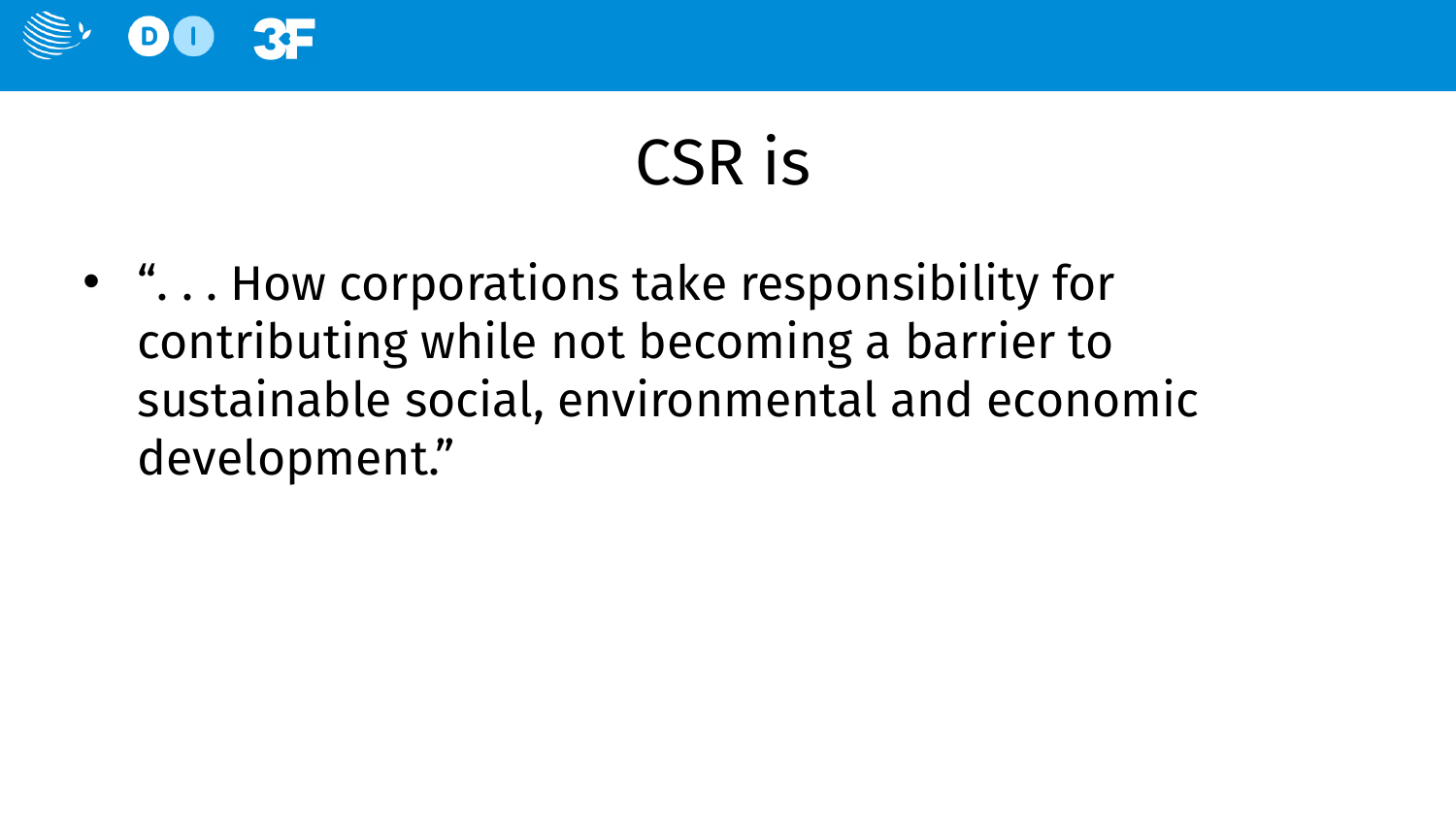

# CSR is
“. . . How corporations take responsibility for contributing while not becoming a barrier to sustainable social, environmental and economic development.”